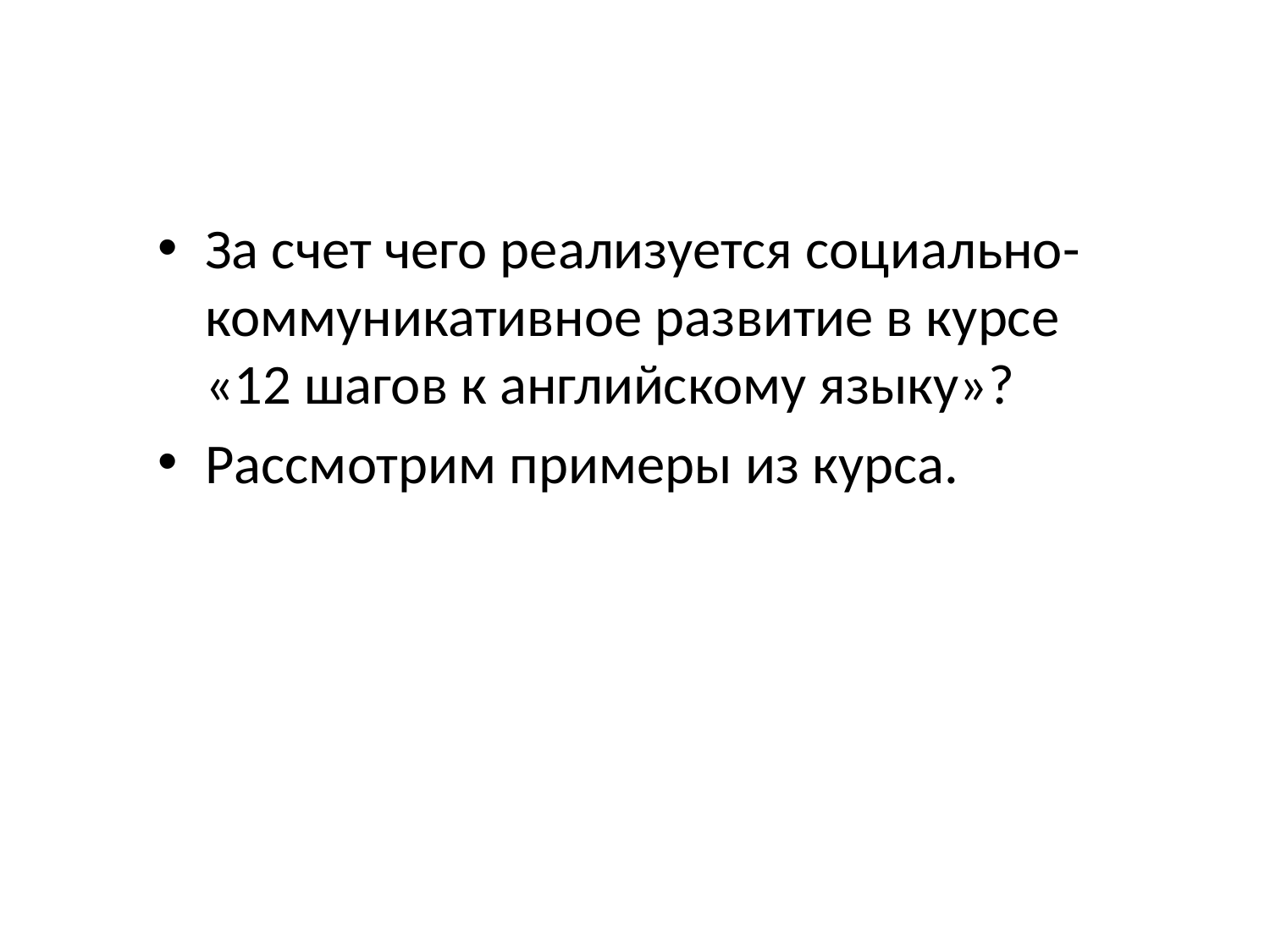

За счет чего реализуется социально-коммуникативное развитие в курсе «12 шагов к английскому языку»?
Рассмотрим примеры из курса.